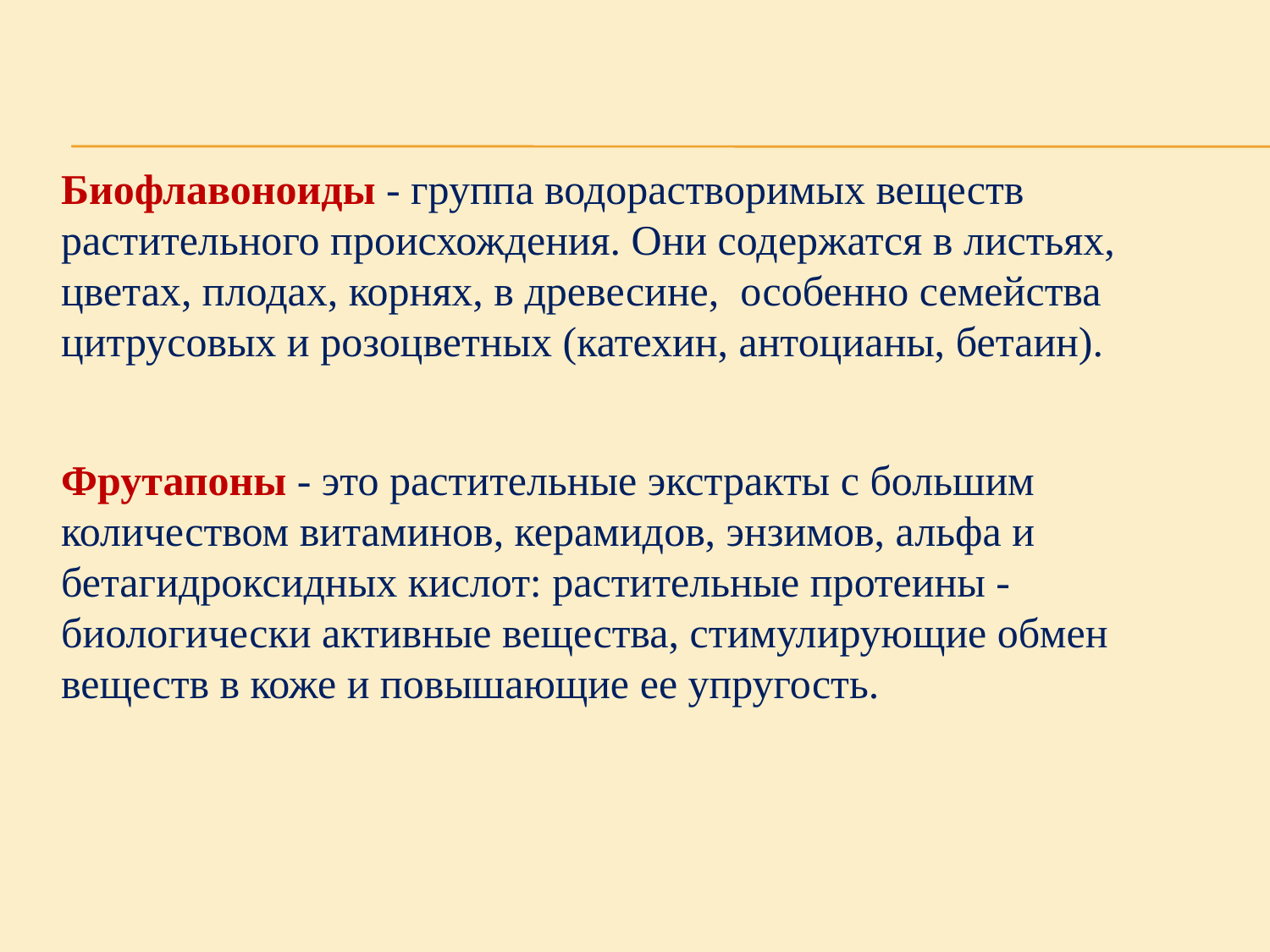

Биофлавоноиды - группа водорастворимых веществ растительного происхождения. Они содержатся в листьях, цветах, плодах, корнях, в древесине,  особенно семейства цитрусовых и розоцветных (катехин, антоцианы, бетаин).

Фрутапоны - это растительные экстракты с большим количеством витаминов, керамидов, энзимов, альфа и бетагидроксидных кислот: растительные протеины - биологически активные вещества, стимулирующие обмен веществ в коже и повышающие ее упругость.